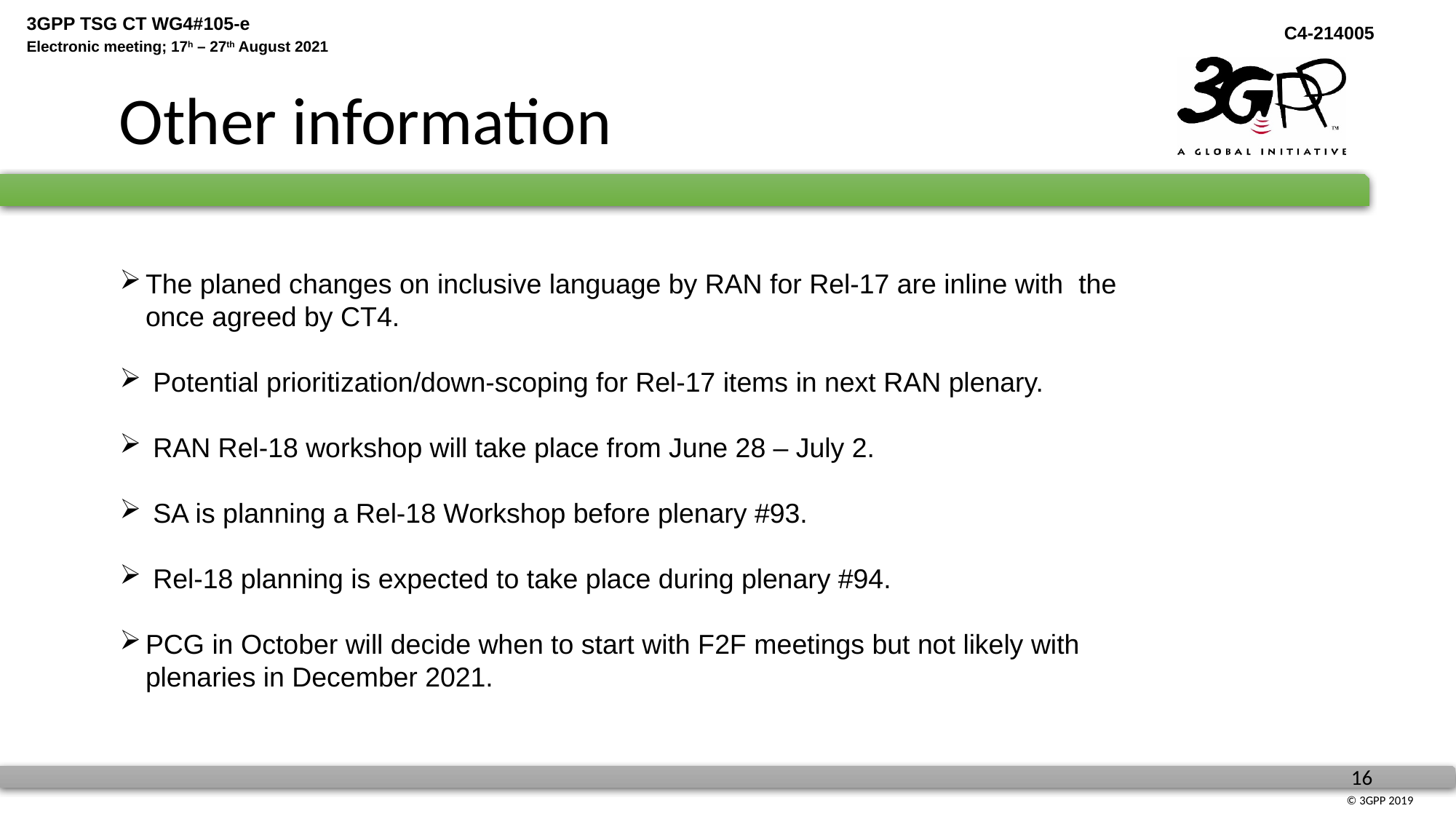

# Other information

The planed changes on inclusive language by RAN for Rel-17 are inline with  the once agreed by CT4.

 Potential prioritization/down-scoping for Rel-17 items in next RAN plenary.

 RAN Rel-18 workshop will take place from June 28 – July 2.

 SA is planning a Rel-18 Workshop before plenary #93.

 Rel-18 planning is expected to take place during plenary #94.

PCG in October will decide when to start with F2F meetings but not likely with plenaries in December 2021.